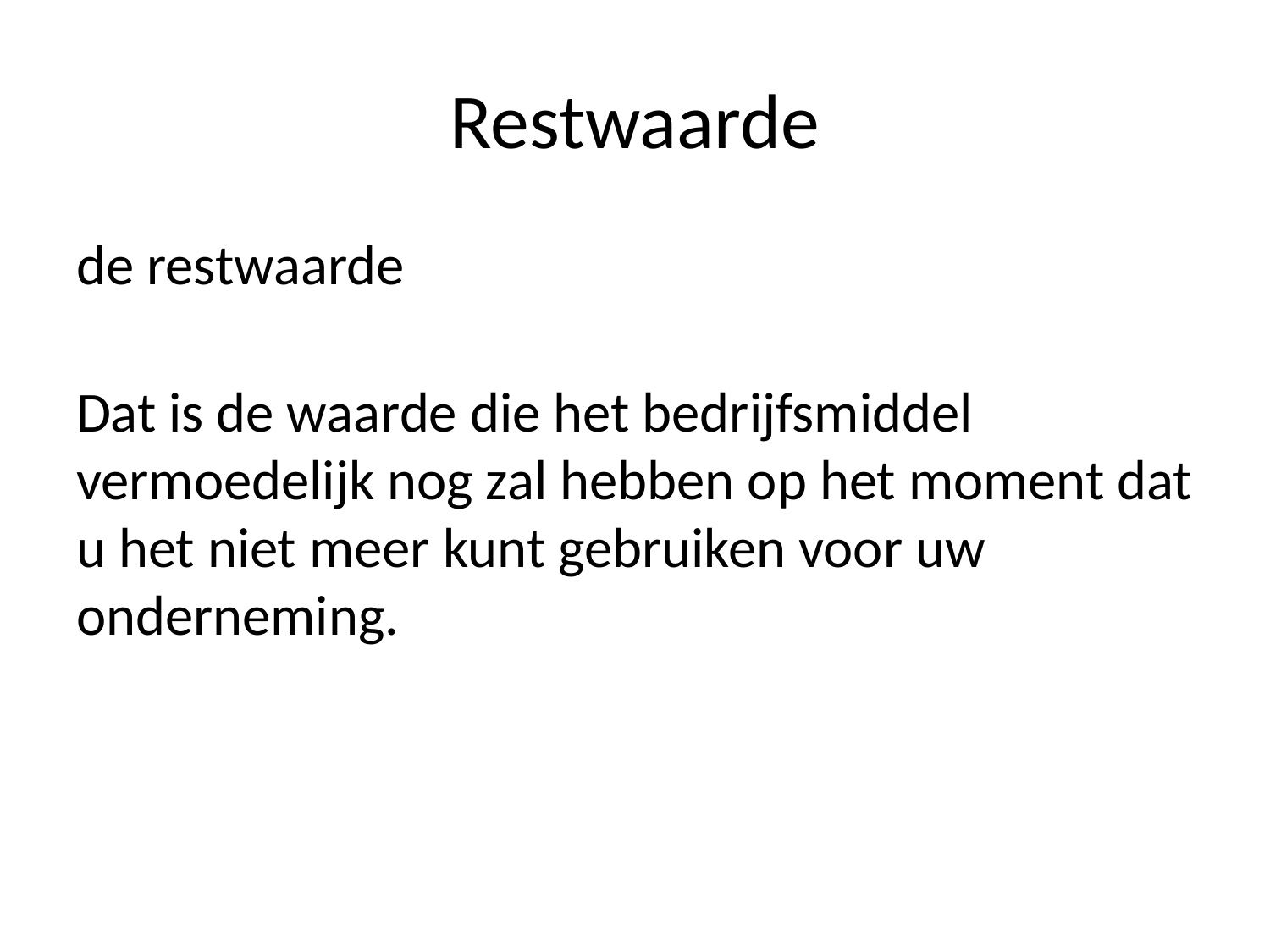

# Restwaarde
de restwaarde
Dat is de waarde die het bedrijfsmiddel vermoedelijk nog zal hebben op het moment dat u het niet meer kunt gebruiken voor uw onderneming.